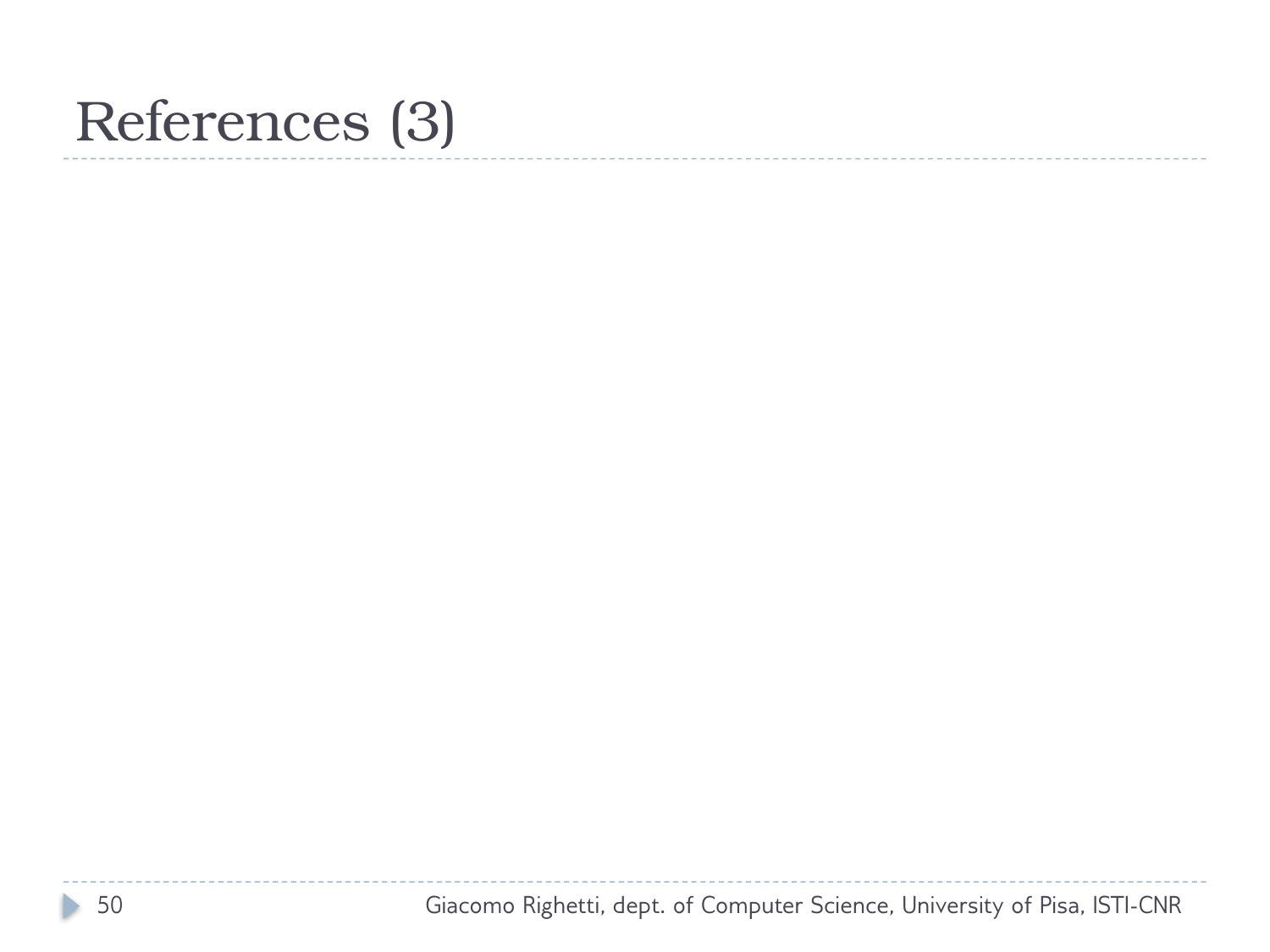

# References (3)

50
Giacomo Righetti, dept. of Computer Science, University of Pisa, ISTI-CNR